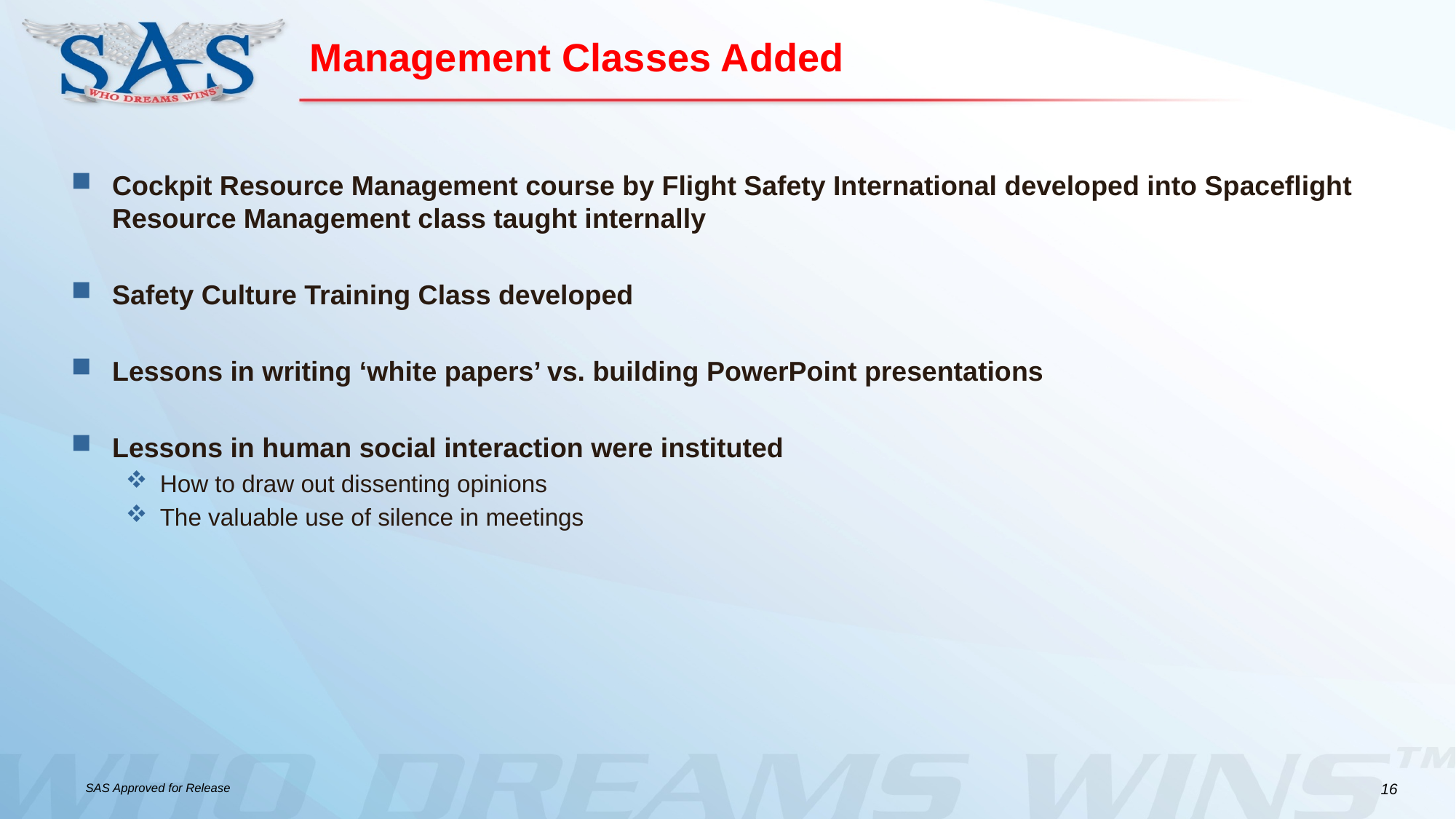

# Management Classes Added
Cockpit Resource Management course by Flight Safety International developed into Spaceflight Resource Management class taught internally

Safety Culture Training Class developed

Lessons in writing ‘white papers’ vs. building PowerPoint presentations

Lessons in human social interaction were instituted
How to draw out dissenting opinions
The valuable use of silence in meetings
16